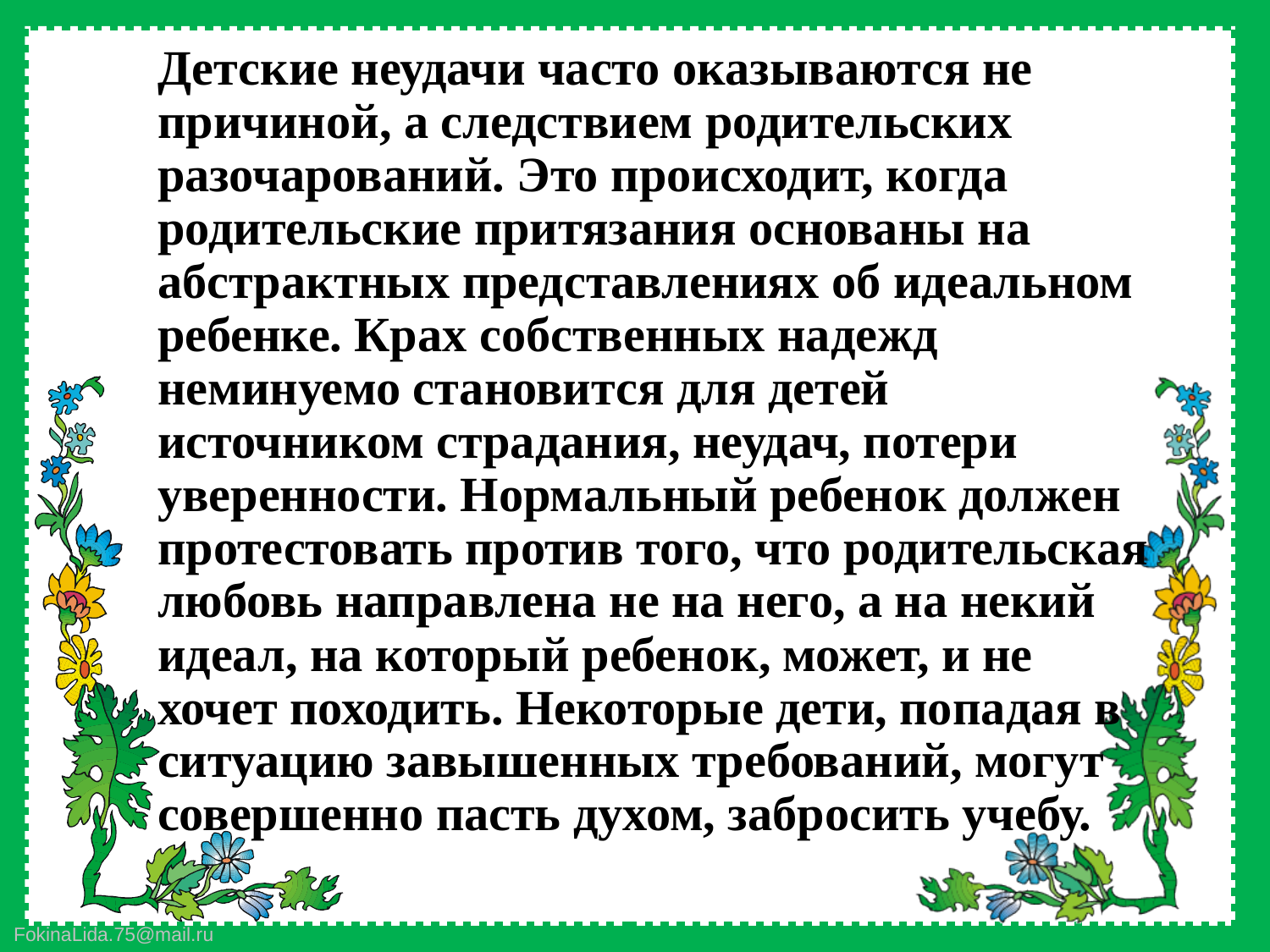

Детские неудачи часто оказываются не причиной, а следствием родительских разочарований. Это происходит, когда родительские притязания основаны на абстрактных представлениях об идеальном ребенке. Крах собственных надежд неминуемо становится для детей источником страдания, неудач, потери уверенности. Нормальный ребенок должен протестовать против того, что родительская любовь направлена не на него, а на некий идеал, на который ребенок, может, и не хочет походить. Некоторые дети, попадая в ситуацию завышенных требований, могут совершенно пасть духом, забросить учебу.